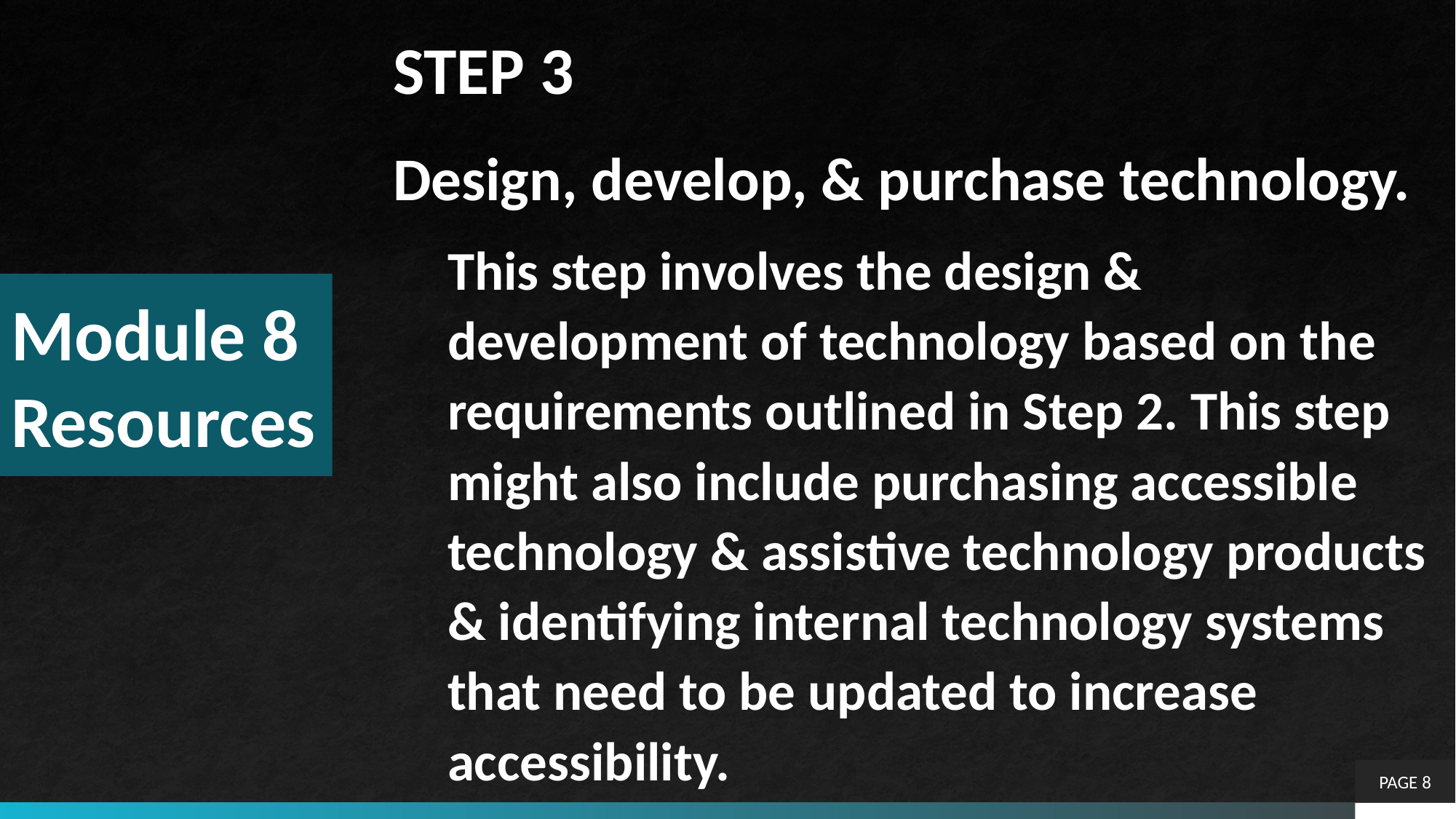

STEP 3
Design, develop, & purchase technology.
This step involves the design & development of technology based on the requirements outlined in Step 2. This step might also include purchasing accessible technology & assistive technology products & identifying internal technology systems that need to be updated to increase accessibility.
# Module 8 Resources
PAGE 8